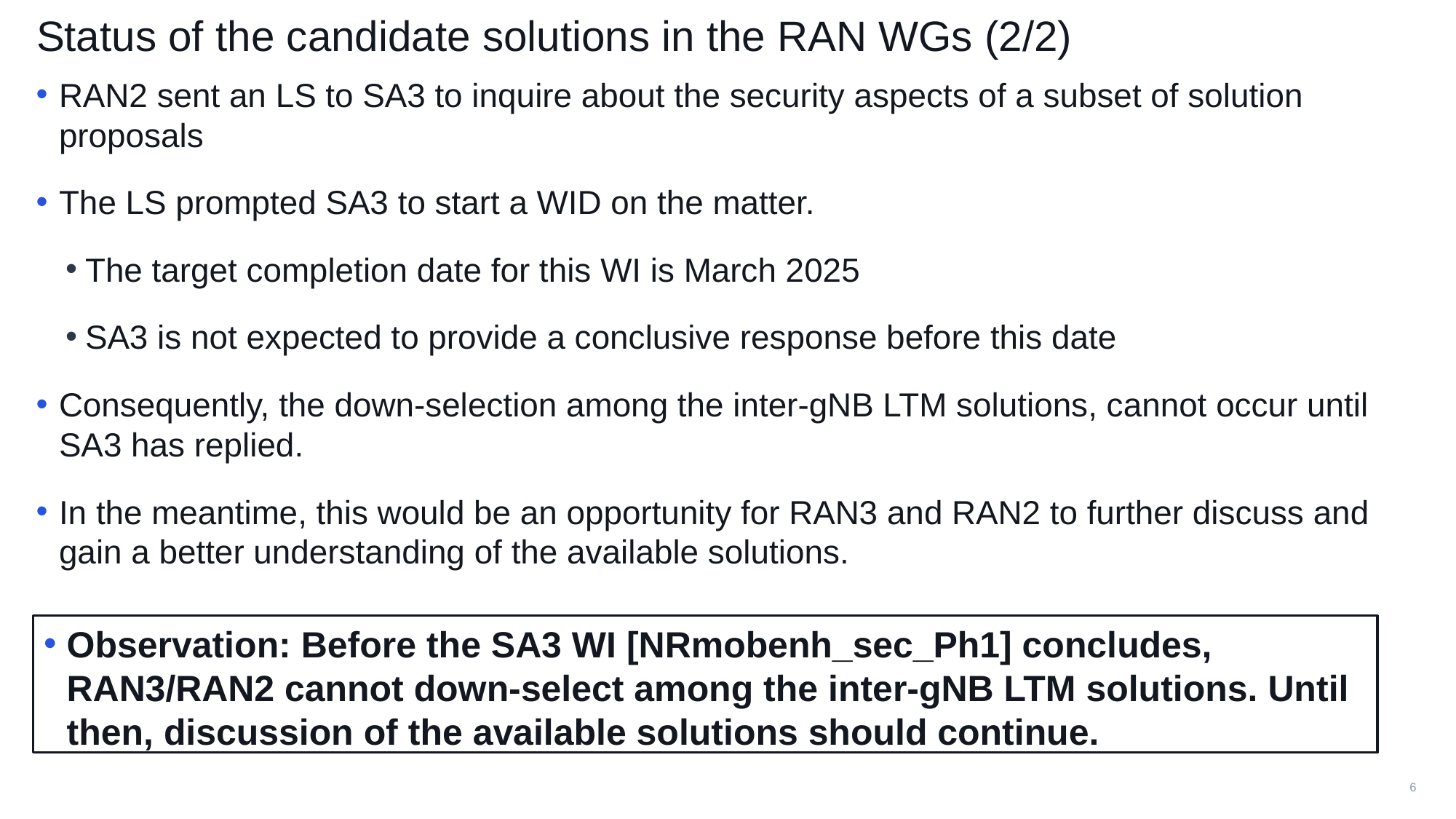

Status of the candidate solutions in the RAN WGs (2/2)
RAN2 sent an LS to SA3 to inquire about the security aspects of a subset of solution proposals
The LS prompted SA3 to start a WID on the matter.
The target completion date for this WI is March 2025
SA3 is not expected to provide a conclusive response before this date
Consequently, the down-selection among the inter-gNB LTM solutions, cannot occur until SA3 has replied.
In the meantime, this would be an opportunity for RAN3 and RAN2 to further discuss and gain a better understanding of the available solutions.
Observation: Before the SA3 WI [NRmobenh_sec_Ph1] concludes, RAN3/RAN2 cannot down-select among the inter-gNB LTM solutions. Until then, discussion of the available solutions should continue.